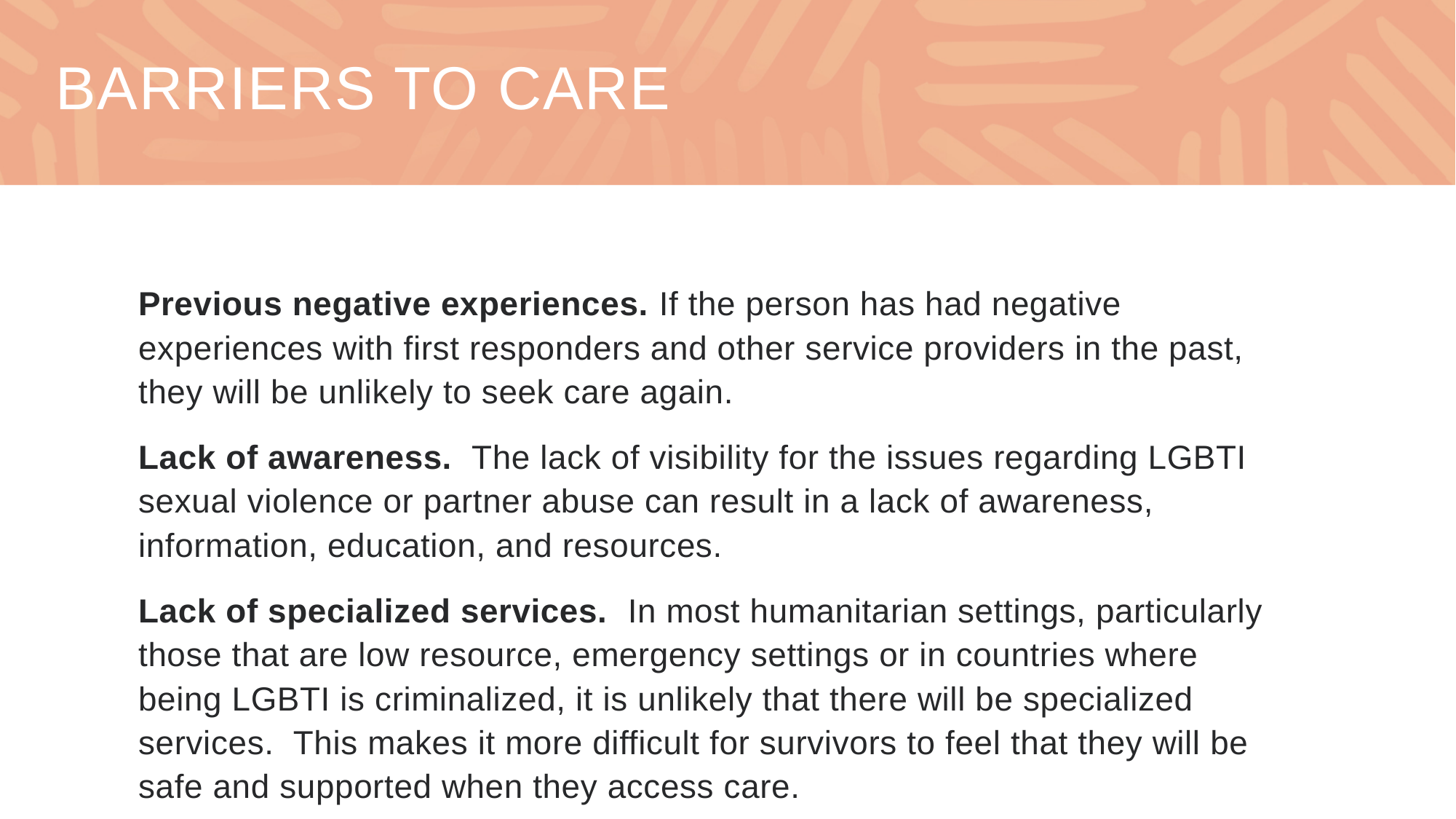

# Barriers to care
Previous negative experiences. If the person has had negative experiences with first responders and other service providers in the past, they will be unlikely to seek care again.
Lack of awareness.  The lack of visibility for the issues regarding LGBTI sexual violence or partner abuse can result in a lack of awareness, information, education, and  resources.
Lack of specialized services.  In most humanitarian settings, particularly those that are low resource, emergency settings or in countries where being LGBTI is criminalized, it is unlikely that there will be specialized services.  This makes it more difficult for survivors to feel that they will be safe and supported when they access care.